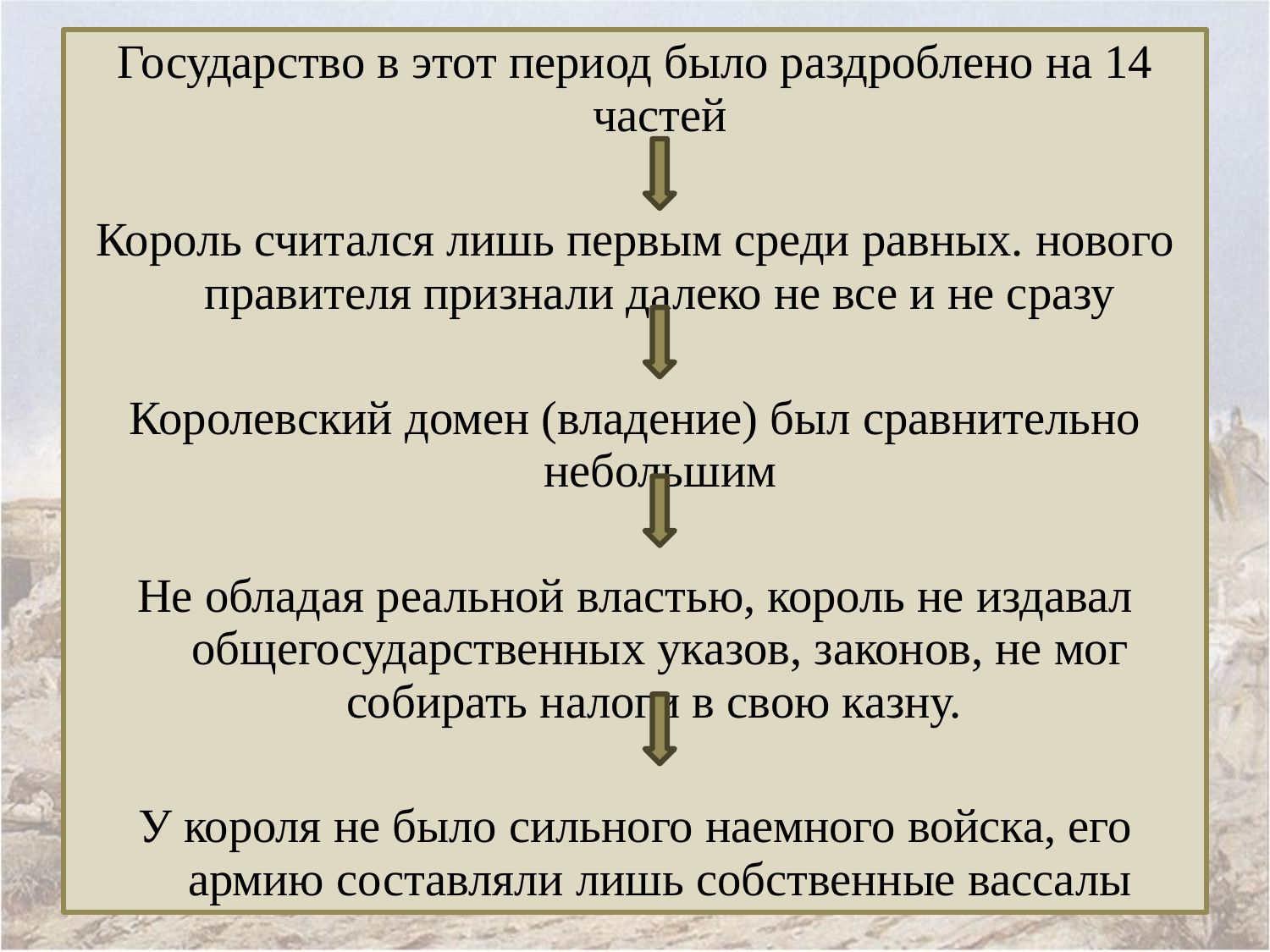

Государство в этот период было раздроблено на 14 частей

Король считался лишь первым среди равных. нового правителя признали далеко не все и не сразу

Королевский домен (владение) был сравнительно небольшим

Не обладая реальной властью, король не издавал общегосударственных указов, законов, не мог собирать налоги в свою казну.

У короля не было сильного наемного войска, его армию составляли лишь собственные вассалы